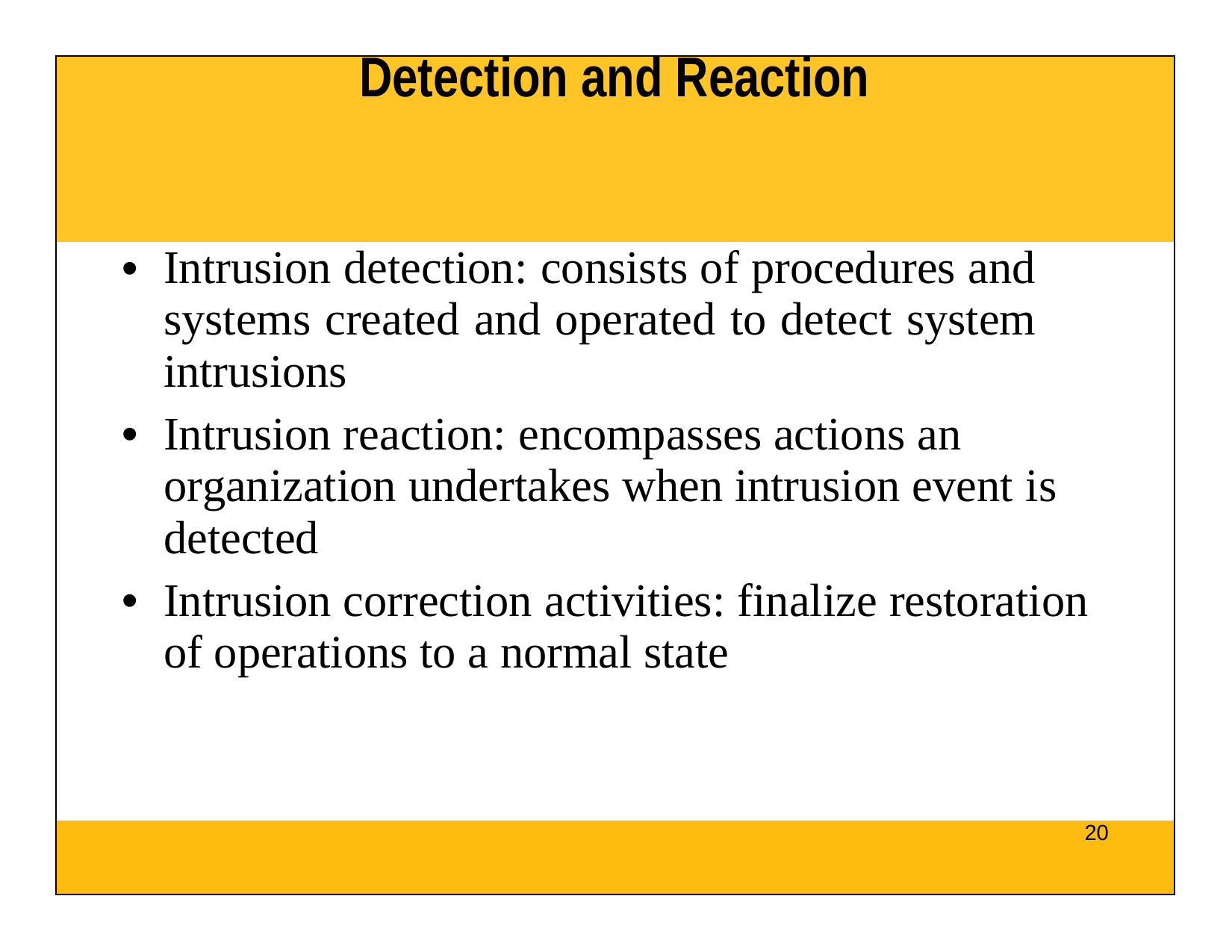

| Detection and Reaction |
| --- |
| Intrusion detection: consists of procedures and systems created and operated to detect system intrusions Intrusion reaction: encompasses actions an organization undertakes when intrusion event is detected Intrusion correction activities: finalize restoration of operations to a normal state |
| 20 |